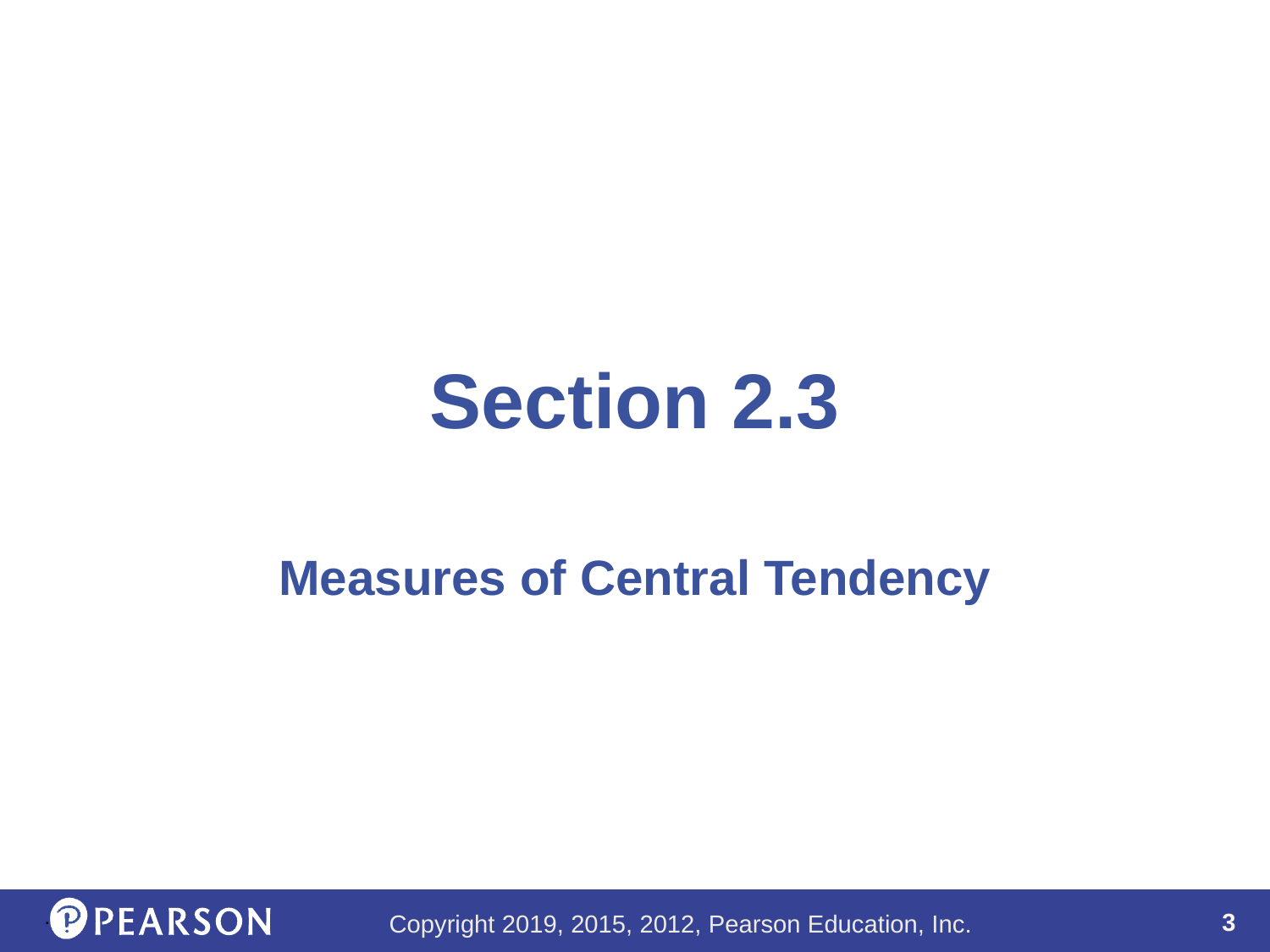

# Section 2.3
Measures of Central Tendency
.